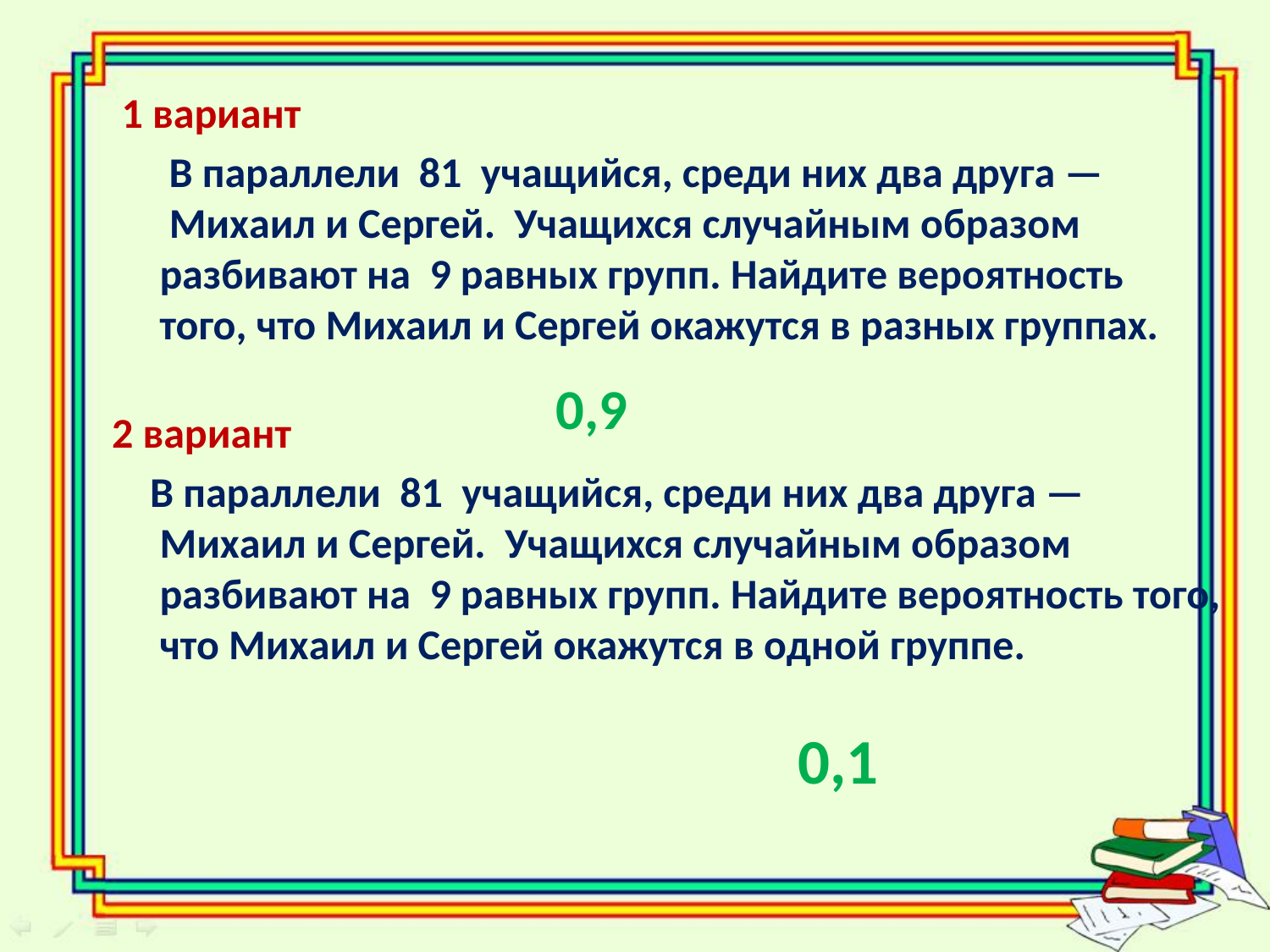

1 вариант
      В параллели  81  учащийся, среди них два друга —  Михаил и Сергей.  Учащихся случайным образом разбивают на  9 равных групп. Найдите вероятность  того, что Михаил и Сергей окажутся в разных группах.

2 вариант
    В параллели  81  учащийся, среди них два друга —   Михаил и Сергей.  Учащихся случайным образом разбивают на  9 равных групп. Найдите вероятность того, что Михаил и Сергей окажутся в одной группе.

0,9
0,1